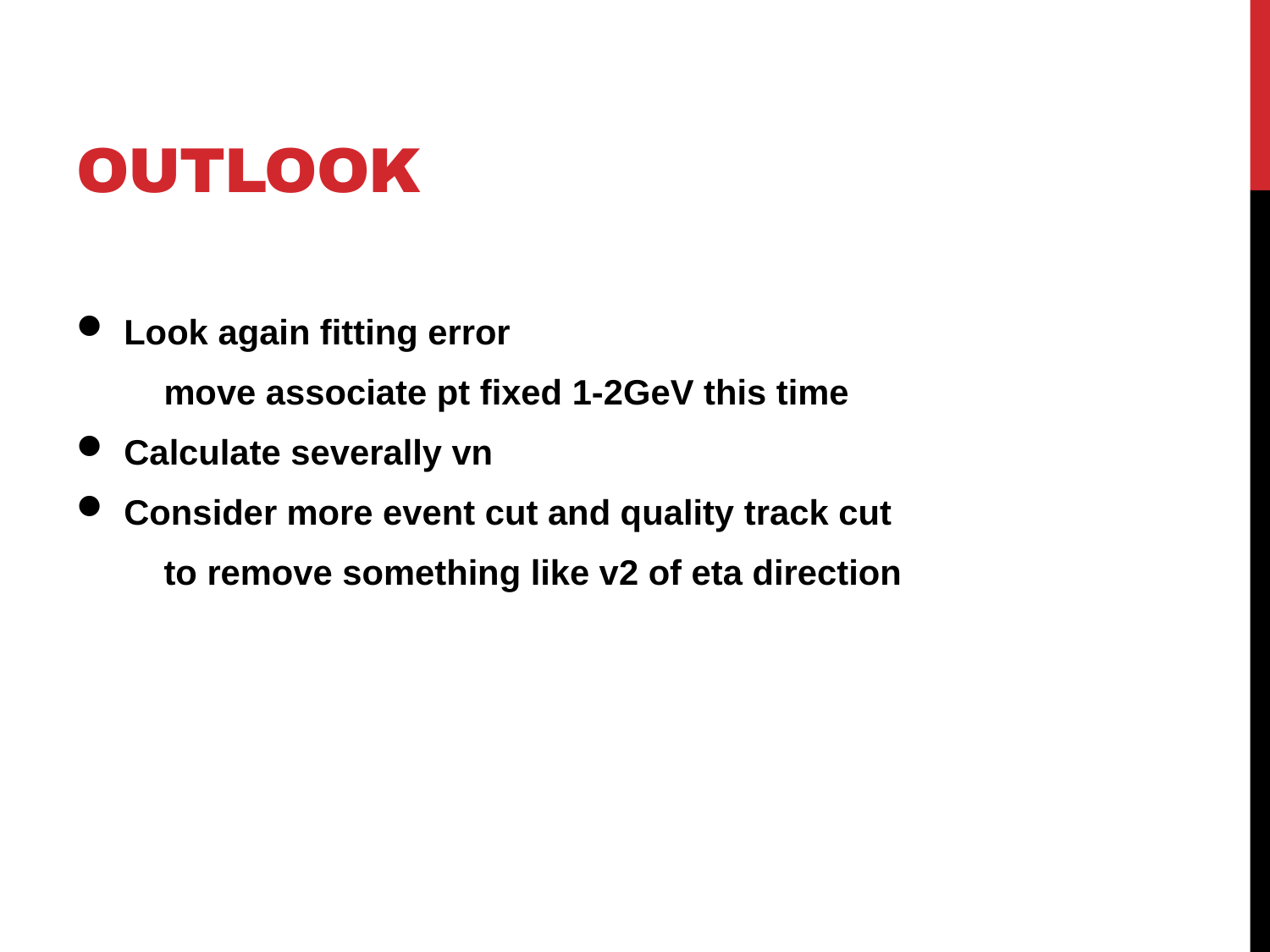

# outlook

Look again fitting error
         move associate pt fixed 1-2GeV this time
Calculate severally vn
Consider more event cut and quality track cut
         to remove something like v2 of eta direction